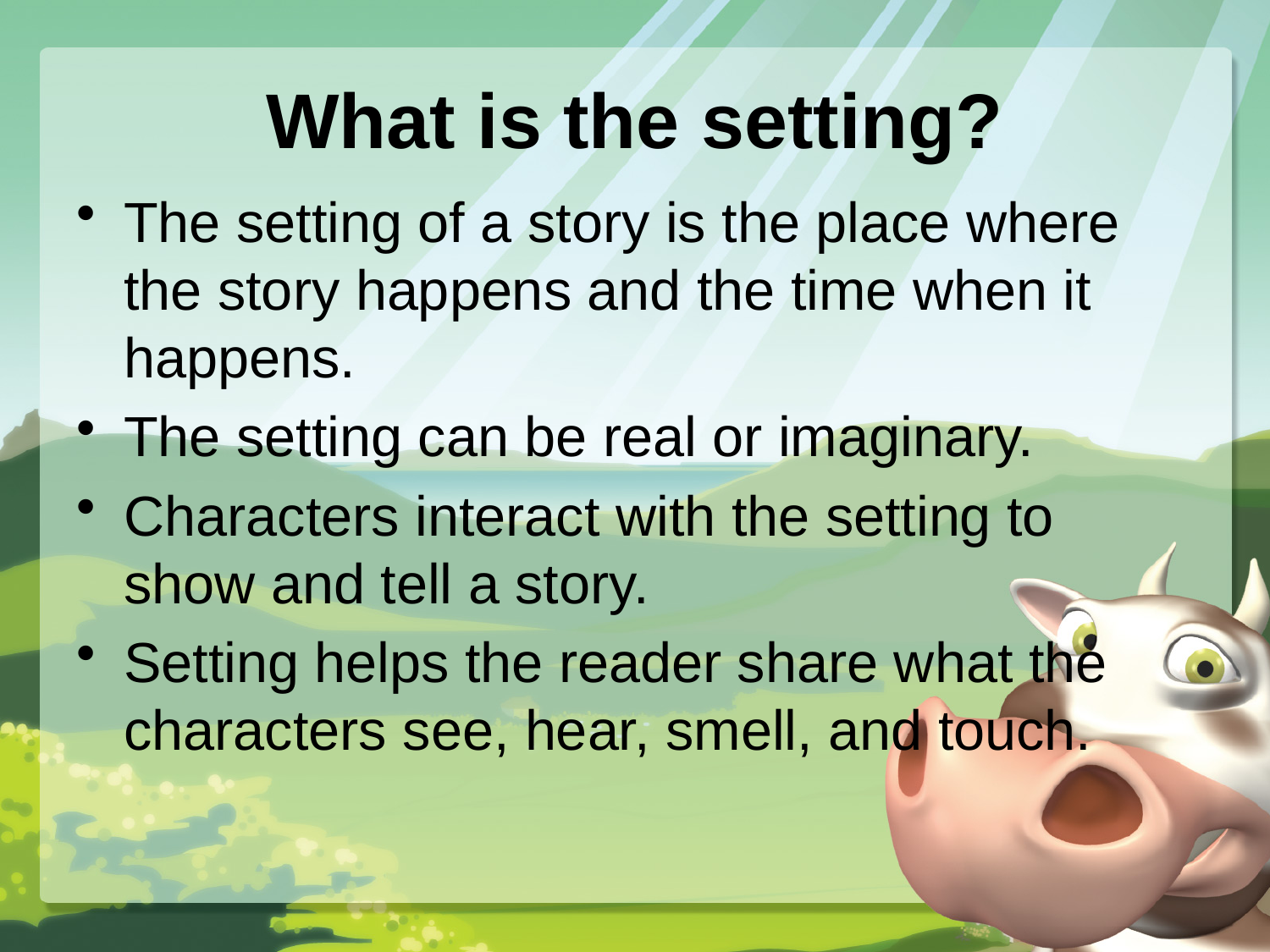

# What is the setting?
The setting of a story is the place where the story happens and the time when it happens.
The setting can be real or imaginary.
Characters interact with the setting to show and tell a story.
Setting helps the reader share what the characters see, hear, smell, and touch.